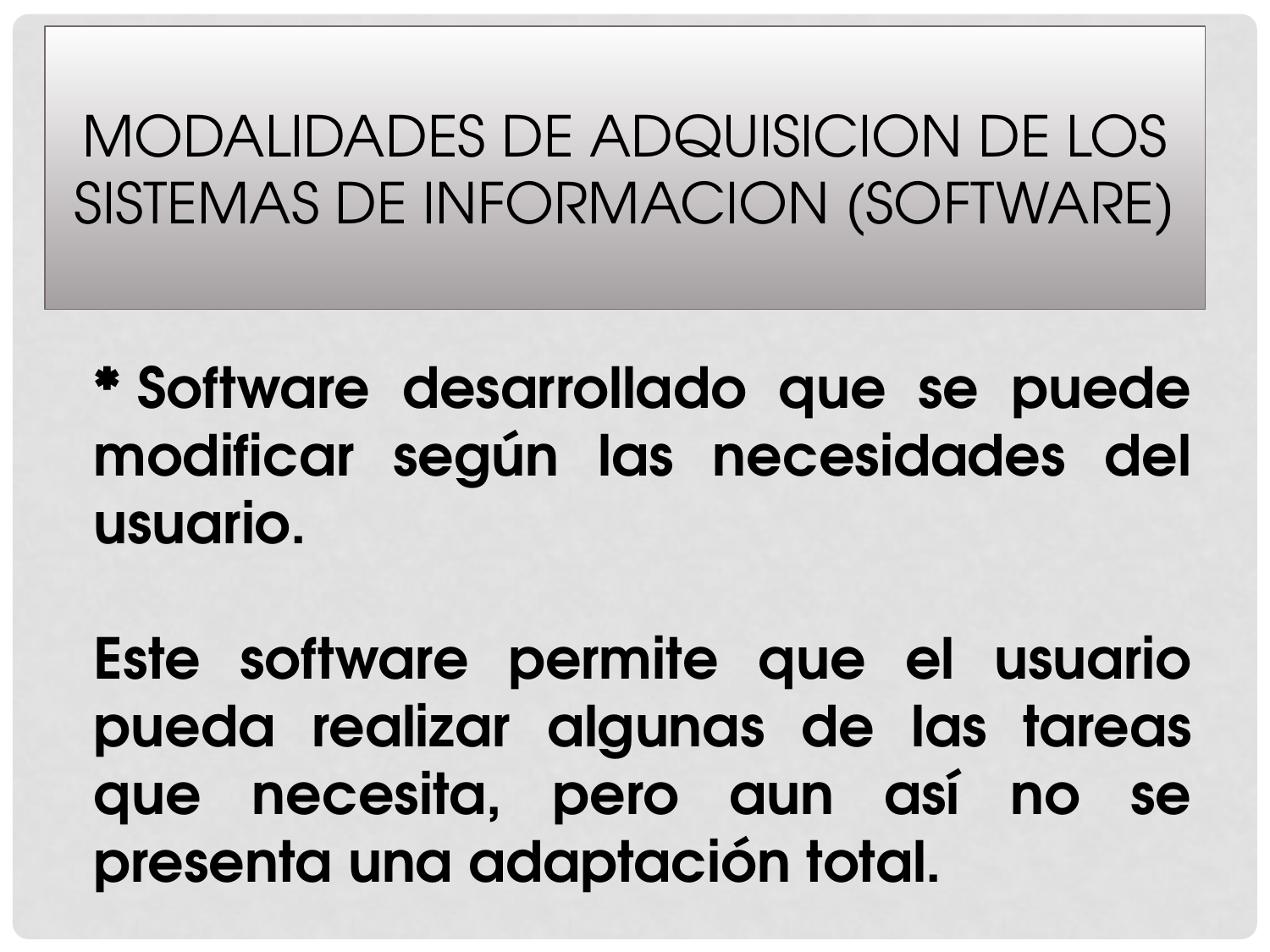

MODALIDADES DE ADQUISICION DE LOS SISTEMAS DE INFORMACION (SOFTWARE)

* Software desarrollado que se puede modificar según las necesidades del usuario.

Este software permite que el usuario pueda realizar algunas de las tareas que necesita, pero aun así no se presenta una adaptación total.